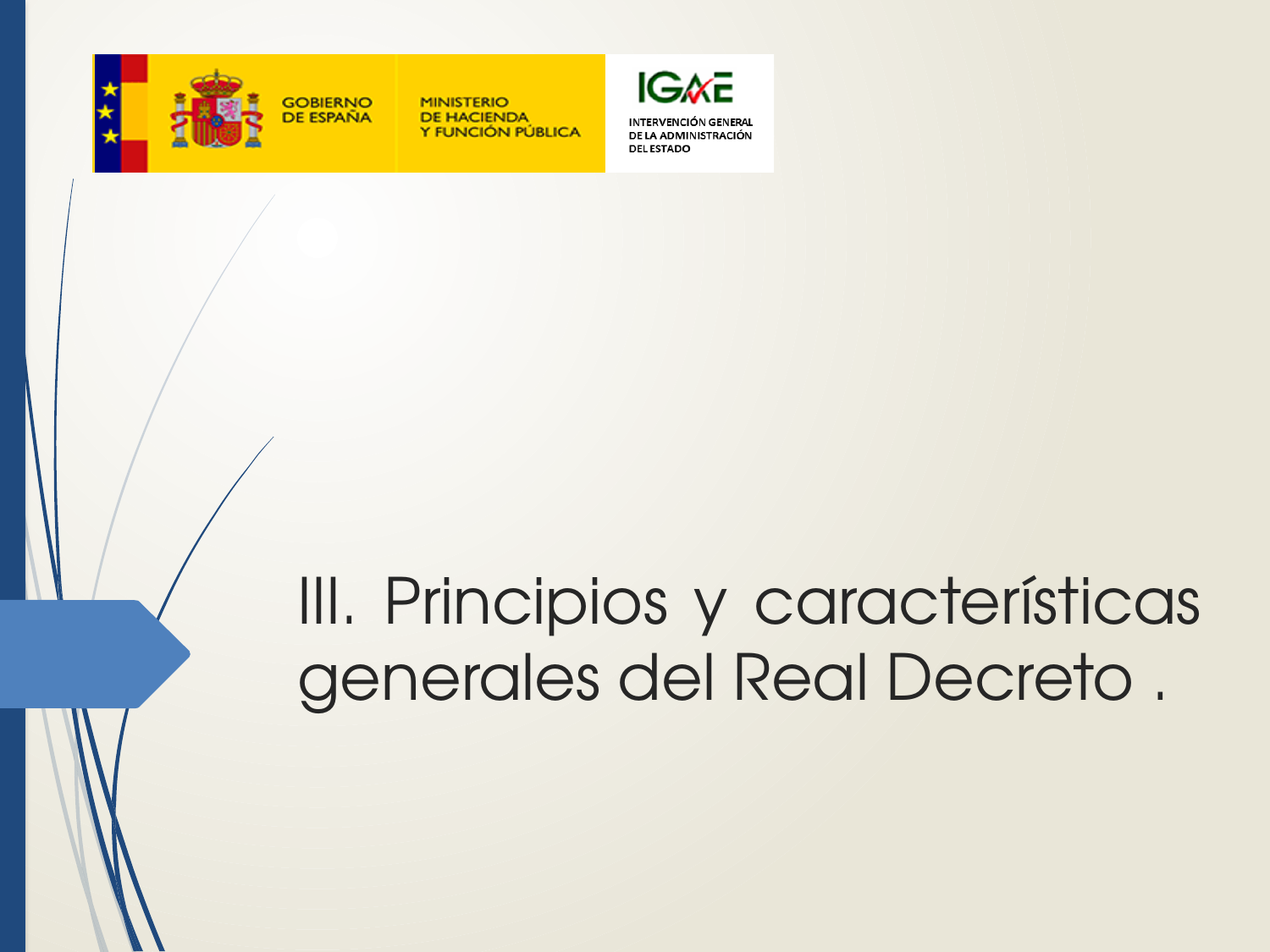

# III. Principios y características generales del Real Decreto .